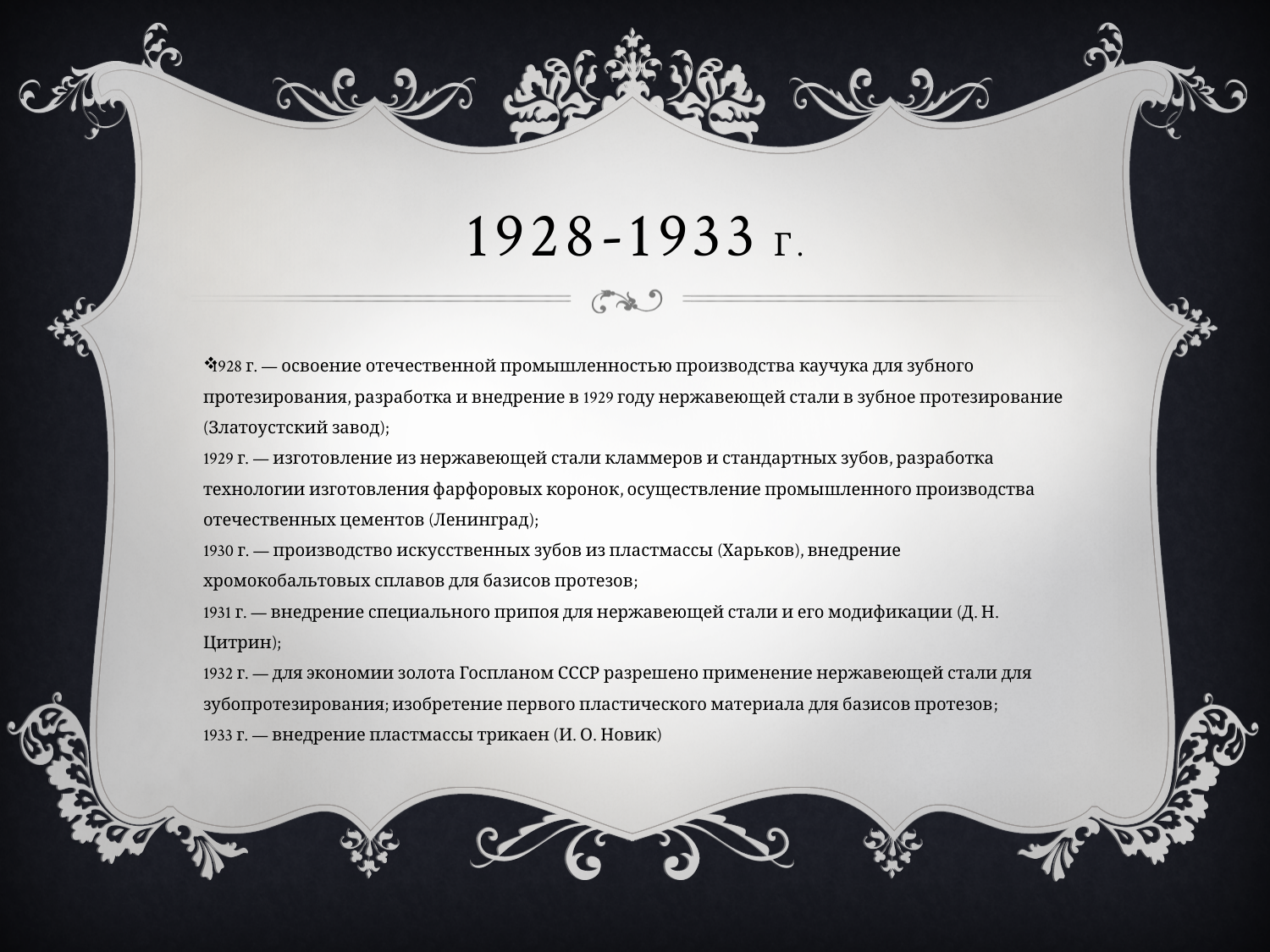

# 1928-1933 Г.
1928 г. — освоение отечественной промышленностью производства каучука для зубного протезирования, разработка и внедрение в 1929 году нержавеющей стали в зубное протезирование (Златоустский завод); 
1929 г. — изготовление из нержавеющей стали кламмеров и стандартных зубов, разработка технологии изготовления фарфоровых коронок, осуществление промышленного производства отечественных цементов (Ленинград); 
1930 г. — производство искусственных зубов из пластмассы (Харьков), внедрение хромокобальтовых сплавов для базисов протезов; 
1931 г. — внедрение специального припоя для нержавеющей стали и его модификации (Д. Н. Цитрин); 
1932 г. — для экономии золота Госпланом СССР разрешено применение нержавеющей стали для зубопротезирования; изобретение первого пластического материала для базисов протезов; 
1933 г. — внедрение пластмассы трикаен (И. О. Новик)